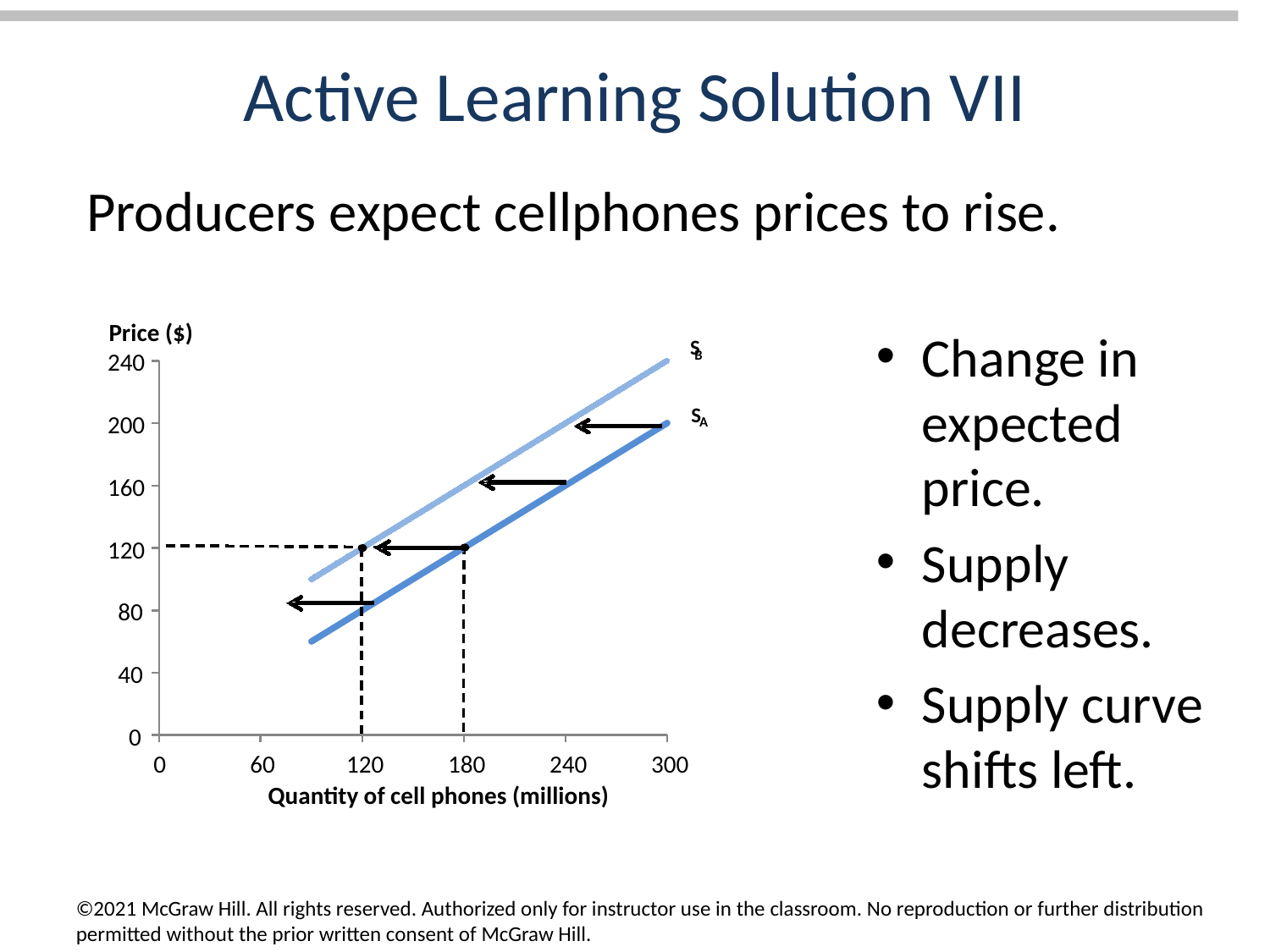

# Active Learning Solution VII
Producers expect cellphones prices to rise.

Price ($)
240

S
200
A

160
120

80
40
0

0
60
120
180
240
300
Quantity of cell phones (millions)
Change in expected price.
Supply decreases.
Supply curve shifts left.
S
B